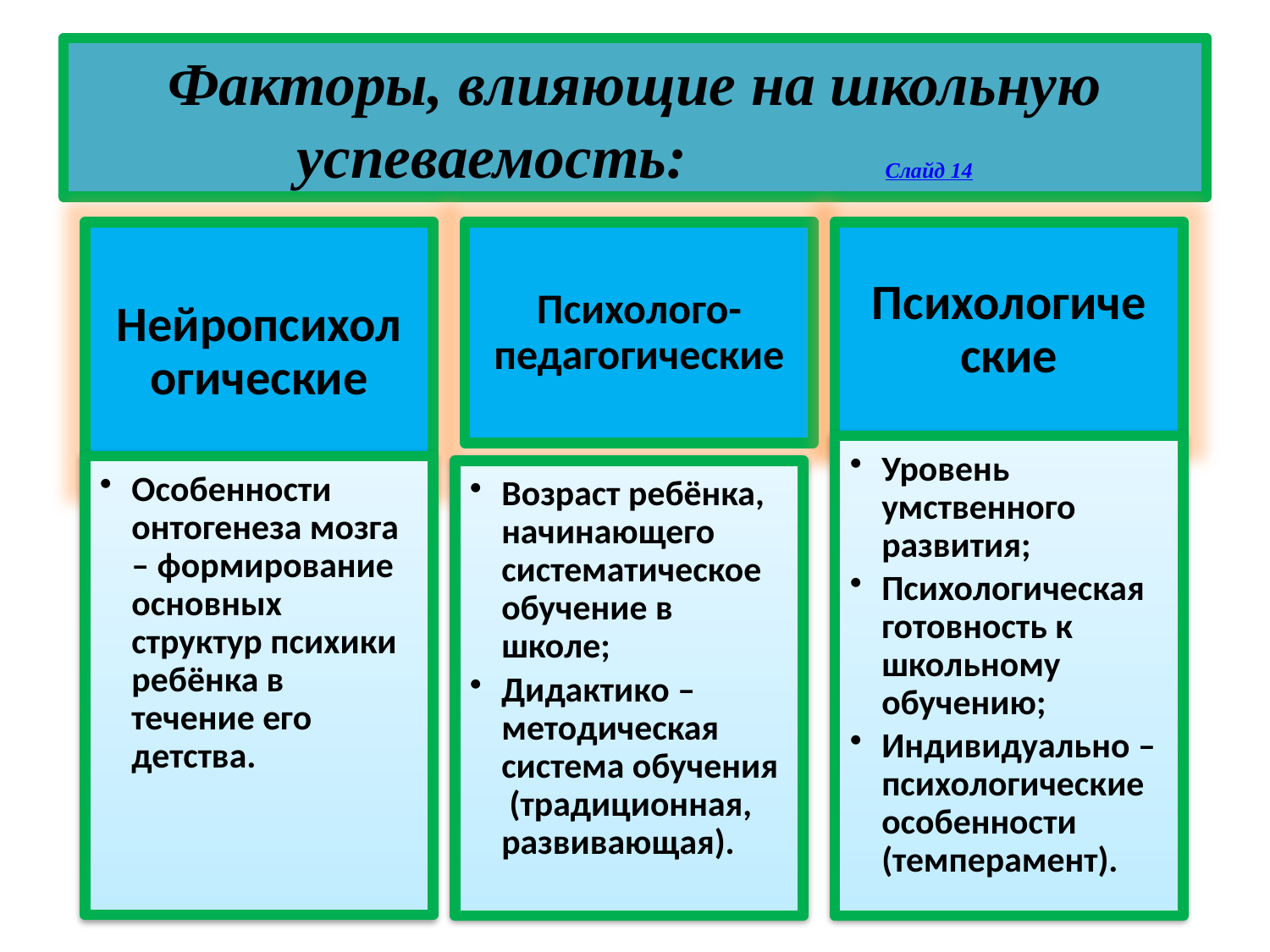

# Факторы, влияющие на школьную успеваемость:             Слайд 14
Нейропсихологические
Особенности онтогенеза мозга – формирование основных структур психики ребёнка в течение его детства.
Психолого-педагогические
Возраст ребёнка, начинающего систематическое обучение в школе;
Дидактико – методическая система обучения  (традиционная, развивающая).
Психологические
Уровень умственного развития;
Психологическая готовность к школьному обучению;
Индивидуально –психологические  особенности (темперамент).